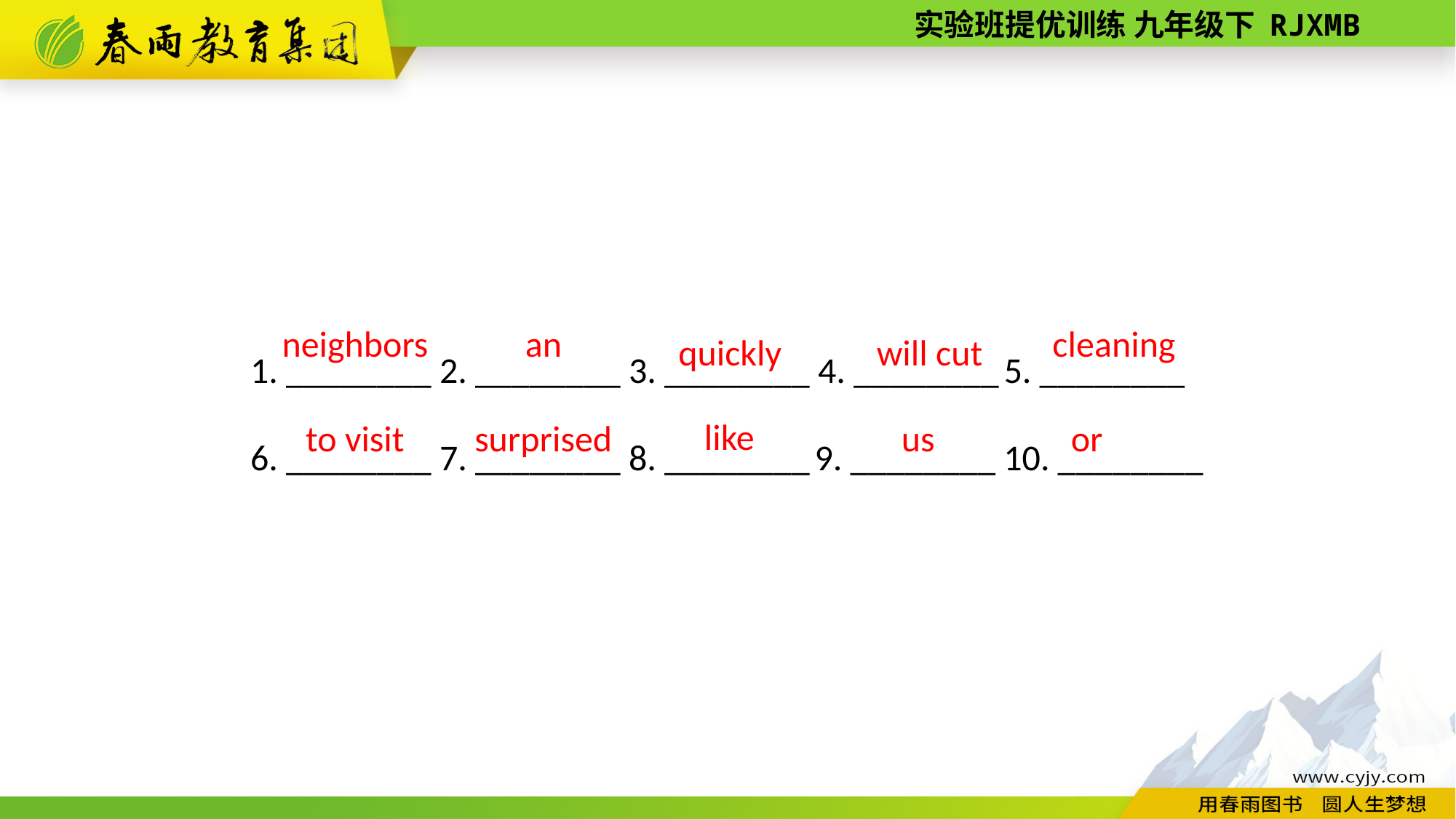

1. ________ 2. ________ 3. ________ 4. ________ 5. ________
6. ________ 7. ________ 8. ________ 9. ________ 10. ________
neighbors
an
cleaning
quickly
will cut
like
to visit
surprised
us
or